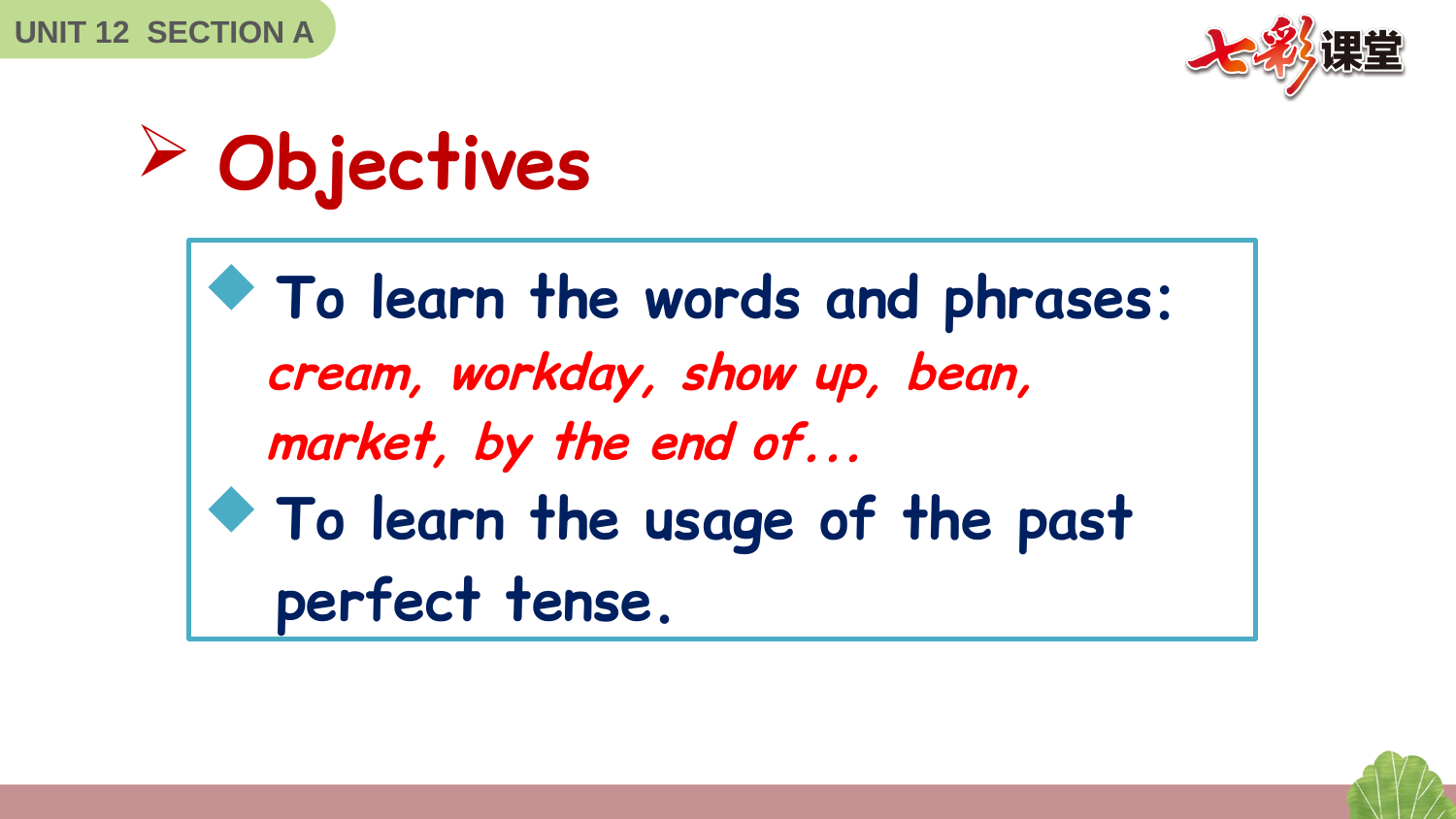

Objectives
To learn the words and phrases:
   cream, workday, show up, bean,
   market, by the end of...
To learn the usage of the past perfect tense.